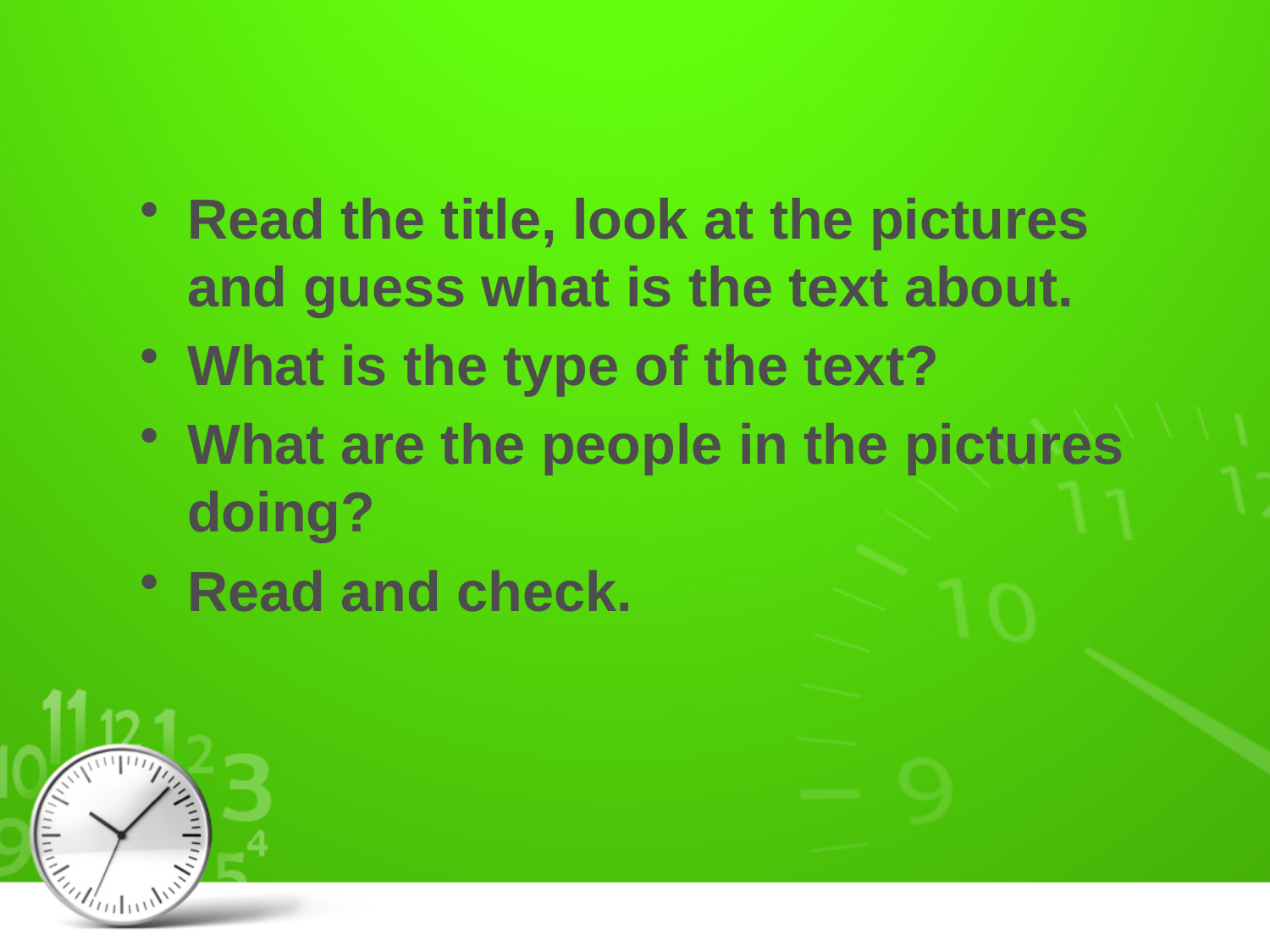

Read the title, look at the pictures and guess what is the text about.
What is the type of the text?
What are the people in the pictures doing?
Read and check.

#